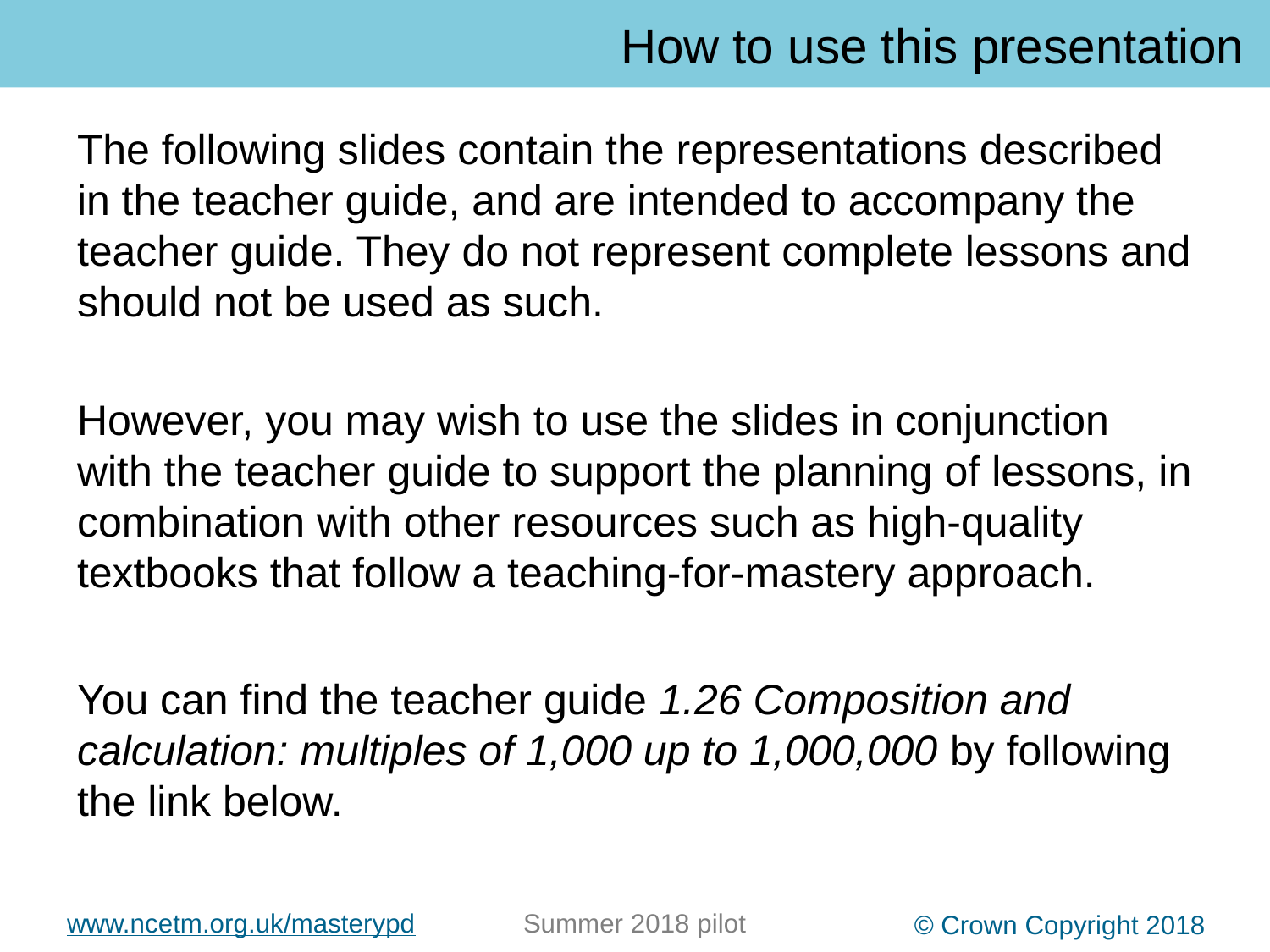

How to use this presentation
You can find the teacher guide 1.26 Composition and calculation: multiples of 1,000 up to 1,000,000 by following the link below.